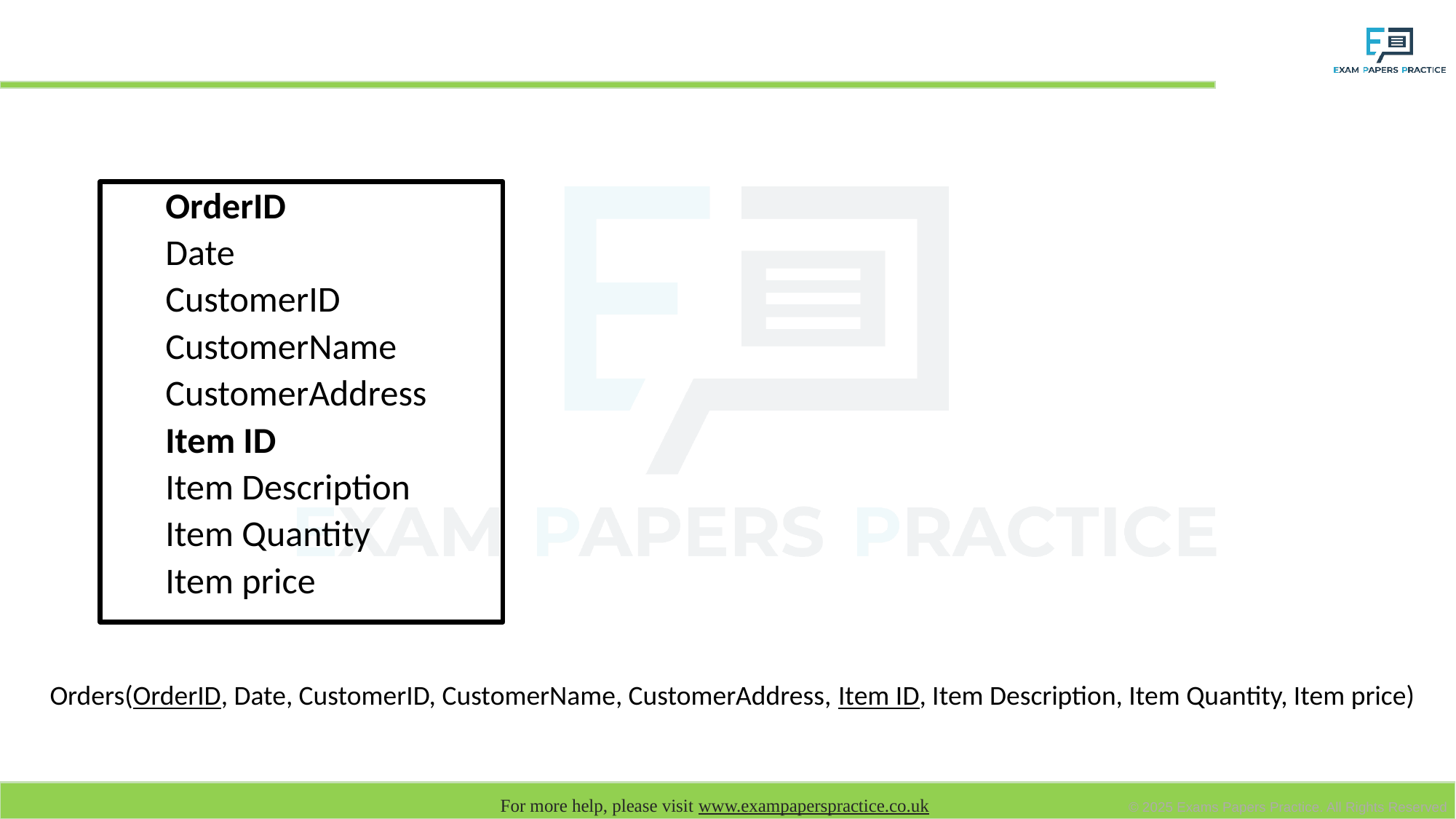

# 1NF Orders Table
OrderID
Date
CustomerID
CustomerName
CustomerAddress
Item ID
Item Description
Item Quantity
Item price

Orders(OrderID, Date, CustomerID, CustomerName, CustomerAddress, Item ID, Item Description, Item Quantity, Item price)